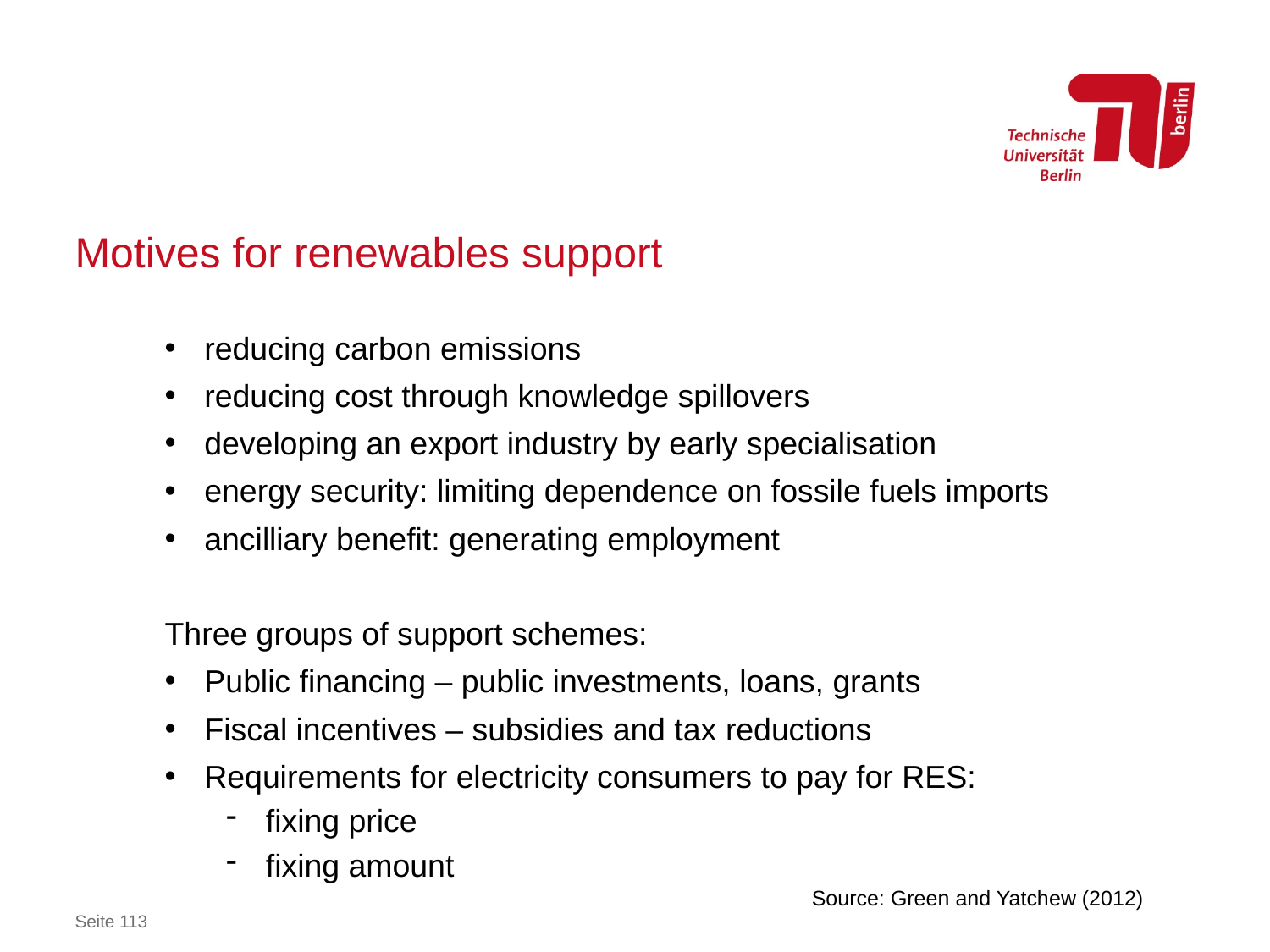

# Motives for renewables support
reducing carbon emissions
reducing cost through knowledge spillovers
developing an export industry by early specialisation
energy security: limiting dependence on fossile fuels imports
ancilliary benefit: generating employment

Three groups of support schemes:
Public financing – public investments, loans, grants
Fiscal incentives – subsidies and tax reductions
Requirements for electricity consumers to pay for RES:
fixing price
fixing amount
Source: Green and Yatchew (2012)
Seite 113